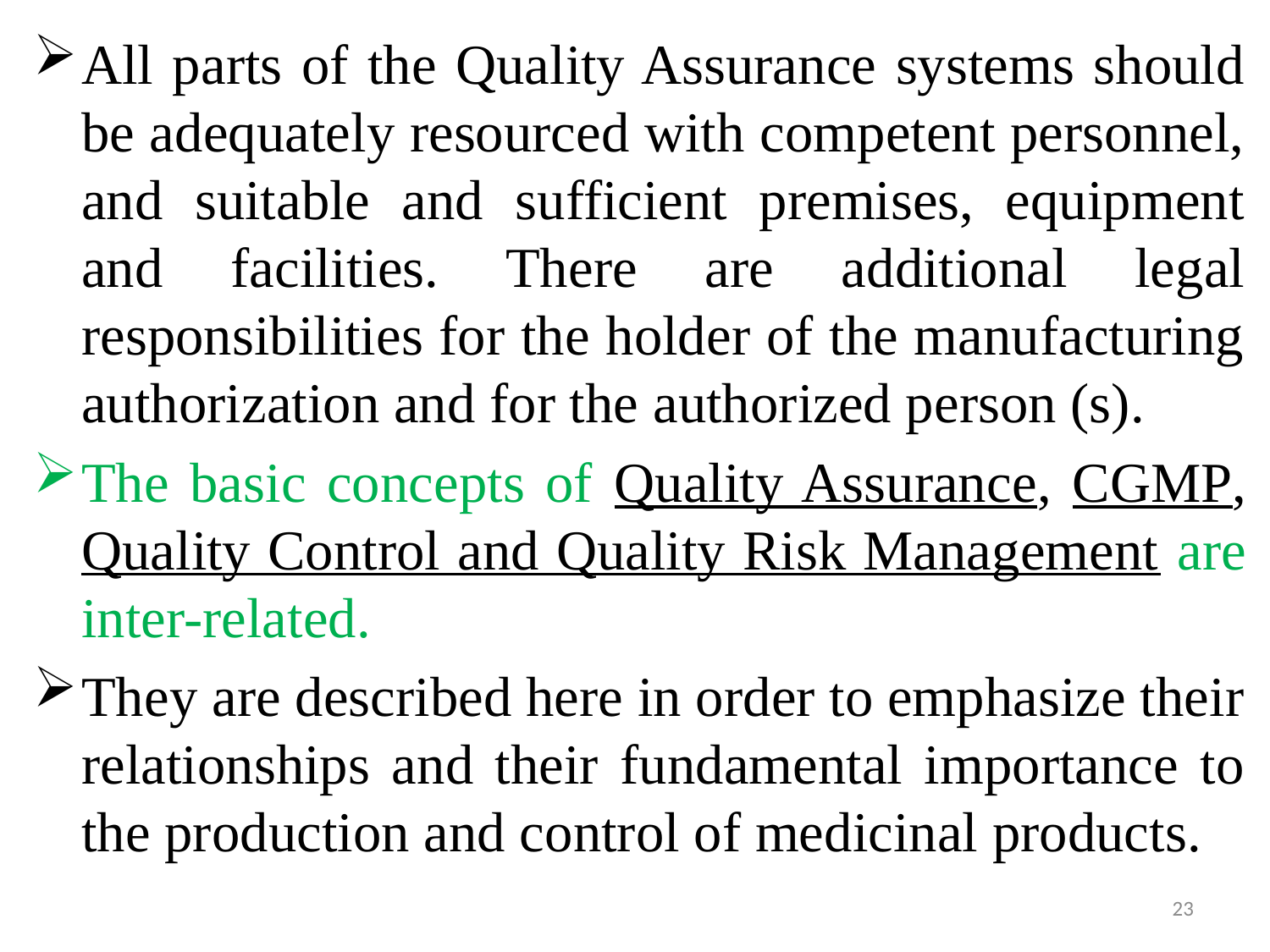

All parts of the Quality Assurance systems should be adequately resourced with competent personnel, and suitable and sufficient premises, equipment and facilities. There are additional legal responsibilities for the holder of the manufacturing authorization and for the authorized person (s).
The basic concepts of Quality Assurance, CGMP, Quality Control and Quality Risk Management are inter-related.
They are described here in order to emphasize their relationships and their fundamental importance to the production and control of medicinal products.
23